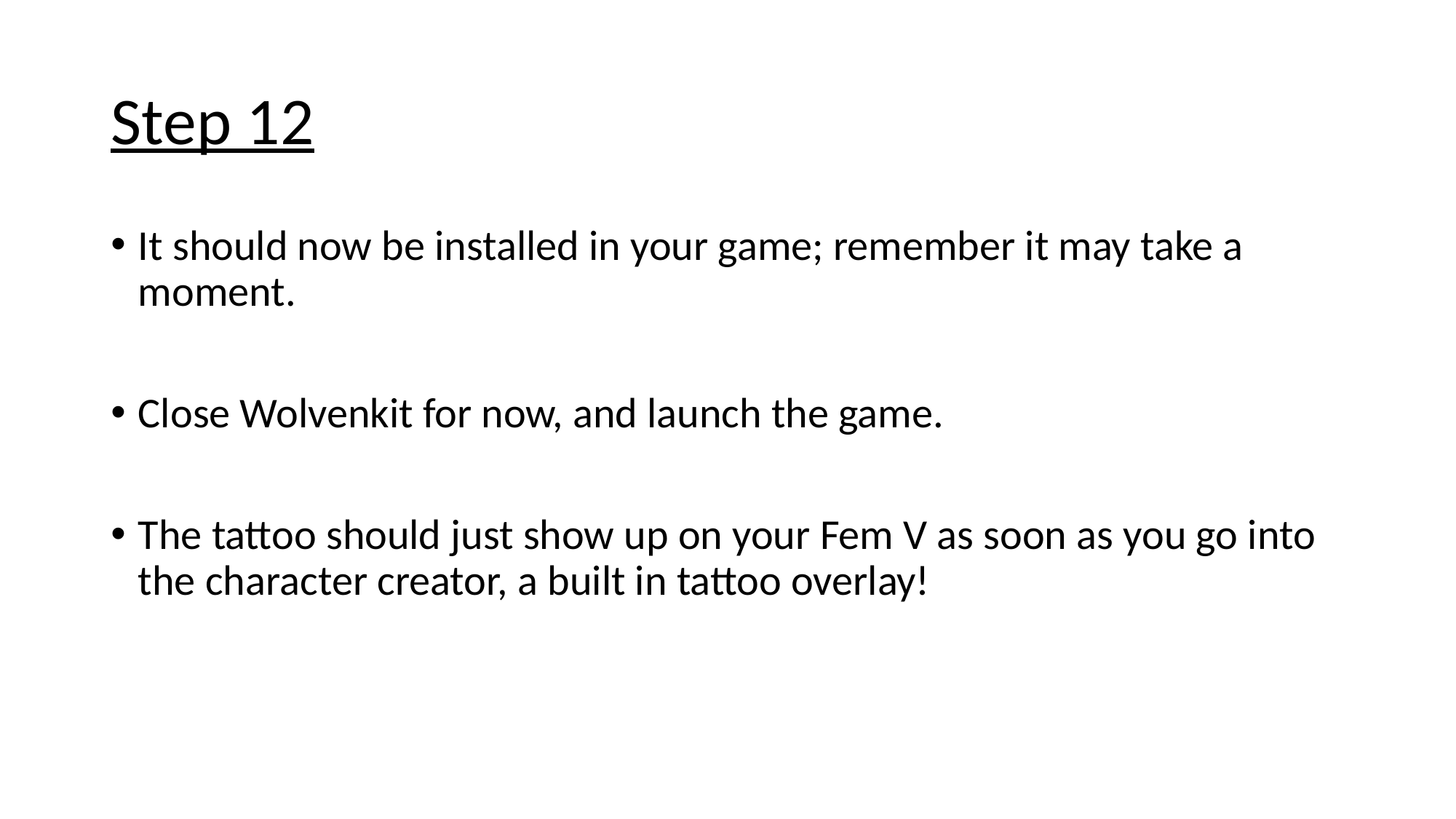

# Step 12
It should now be installed in your game; remember it may take a moment.

Close Wolvenkit for now, and launch the game.

The tattoo should just show up on your Fem V as soon as you go into the character creator, a built in tattoo overlay!